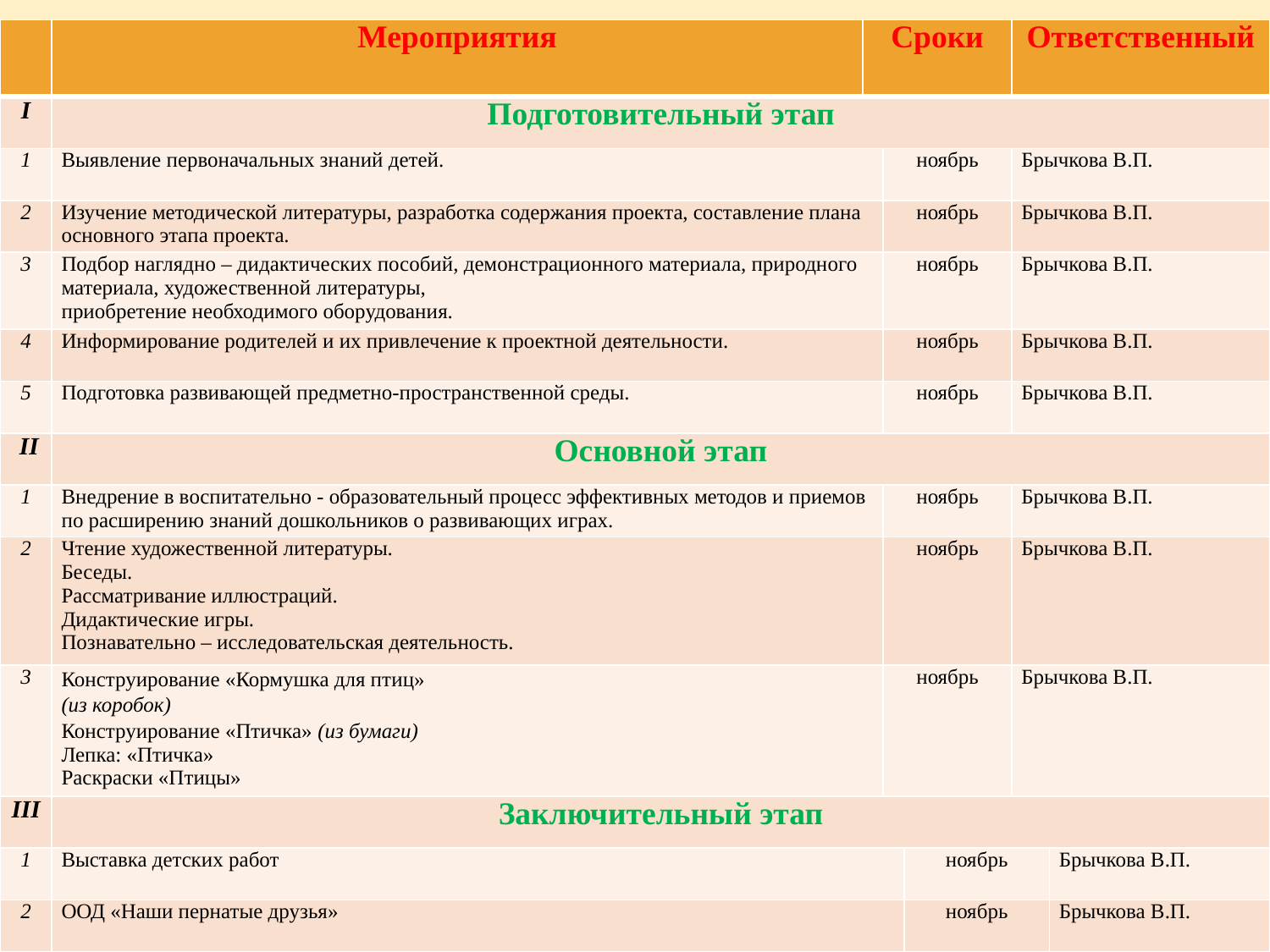

|  | Мероприятия | Сроки |  |  | Ответственный |  |
| --- | --- | --- | --- | --- | --- | --- |
| I | Подготовительный этап |  |  |  |  |  |
| 1 | Выявление первоначальных знаний детей. |  | ноябрь |  | Брычкова В.П. |  |
| 2 | Изучение методической литературы, разработка содержания проекта, составление плана основного этапа проекта. |  | ноябрь |  | Брычкова В.П. |  |
| 3 | Подбор наглядно – дидактических пособий, демонстрационного материала, природного материала, художественной литературы, приобретение необходимого оборудования. |  | ноябрь |  | Брычкова В.П. |  |
| 4 | Информирование родителей и их привлечение к проектной деятельности. |  | ноябрь |  | Брычкова В.П. |  |
| 5 | Подготовка развивающей предметно-пространственной среды. |  | ноябрь |  | Брычкова В.П. |  |
| II | Основной этап |  |  |  |  |  |
| 1 | Внедрение в воспитательно - образовательный процесс эффективных методов и приемов по расширению знаний дошкольников о развивающих играх. |  | ноябрь |  | Брычкова В.П. |  |
| 2 | Чтение художественной литературы. Беседы. Рассматривание иллюстраций. Дидактические игры. Познавательно – исследовательская деятельность. |  | ноябрь |  | Брычкова В.П. |  |
| 3 | Конструирование «Кормушка для птиц» (из коробок) Конструирование «Птичка» (из бумаги) Лепка: «Птичка» Раскраски «Птицы» |  | ноябрь |  | Брычкова В.П. |  |
| III | Заключительный этап |  |  |  |  |  |
| 1 | Выставка детских работ |  |  | ноябрь |  | Брычкова В.П. |
| 2 | ООД «Наши пернатые друзья» |  |  | ноябрь |  | Брычкова В.П. |